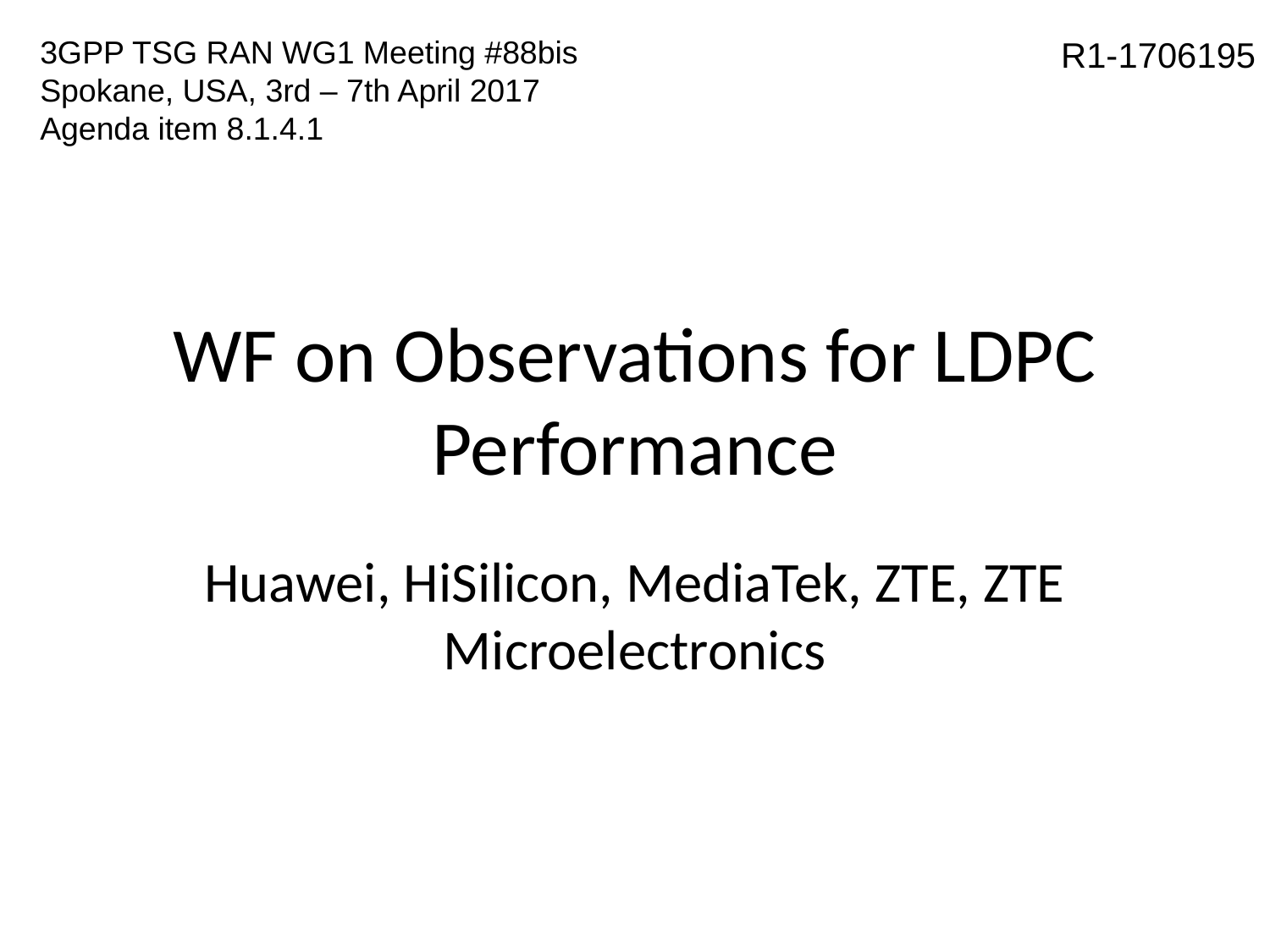

3GPP TSG RAN WG1 Meeting #88bis
Spokane, USA, 3rd – 7th April 2017
Agenda item 8.1.4.1
R1-1706195
# WF on Observations for LDPC Performance
Huawei, HiSilicon, MediaTek, ZTE, ZTE Microelectronics